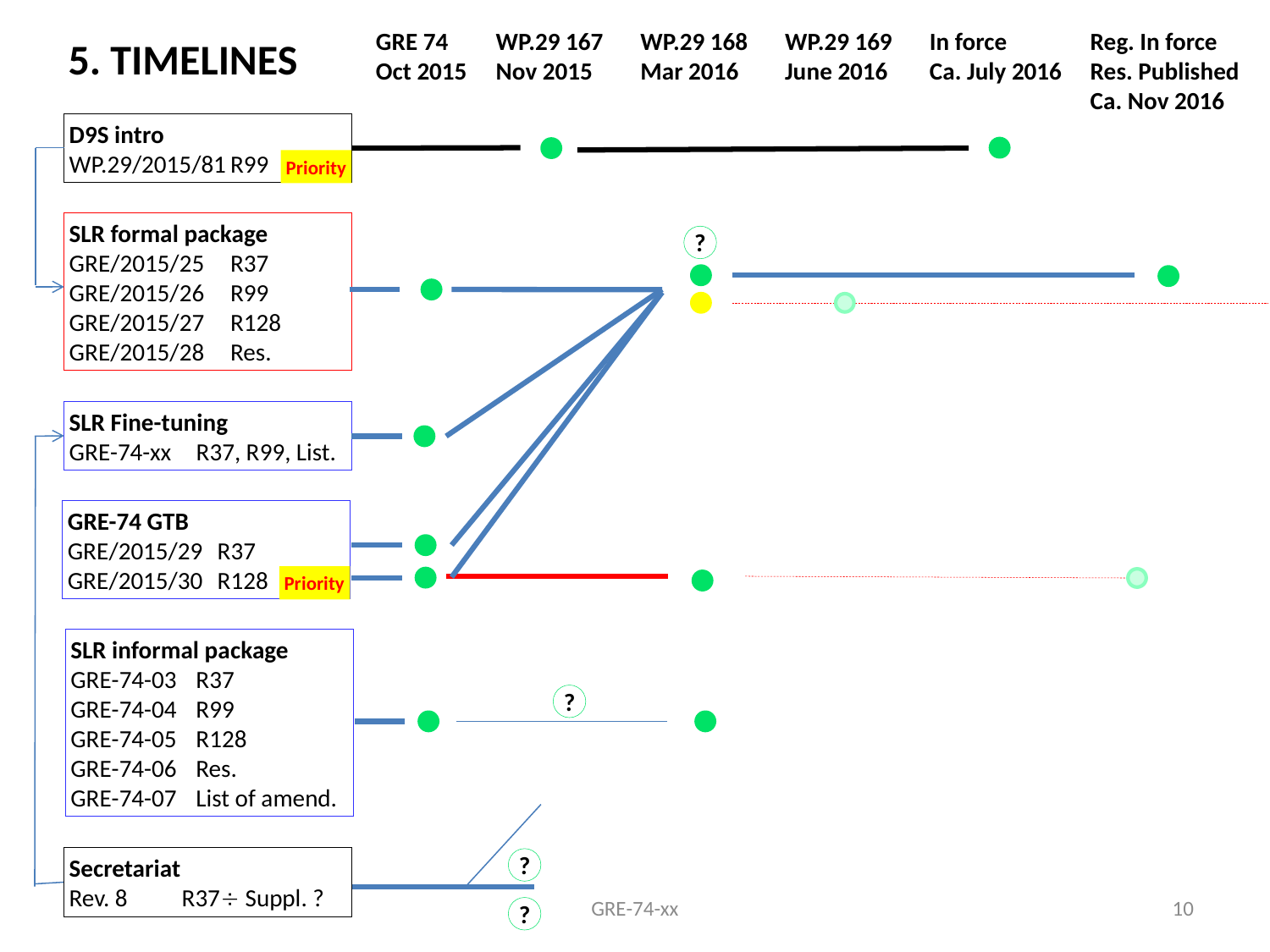

# 5. TIMELINES
GRE 74
Oct 2015
WP.29 167
Nov 2015
WP.29 168
Mar 2016
WP.29 169
June 2016
In force
Ca. July 2016
Reg. In force
Res. Published
Ca. Nov 2016
D9S intro
WP.29/2015/81	R99

Priority
SLR formal package GRE/2015/25	R37
GRE/2015/26	R99
GRE/2015/27	R128
GRE/2015/28	Res.
?

SLR Fine-tuning
GRE-74-xx	R37, R99, List.

GRE-74 GTB
GRE/2015/29	R37
GRE/2015/30	R128

Priority

SLR informal package
GRE-74-03	R37
GRE-74-04	R99
GRE-74-05	R128
GRE-74-06	Res.
GRE-74-07	List of amend.
?

?

Secretariat
Rev. 8	R37÷ Suppl. ?
GRE-74-xx
10
?